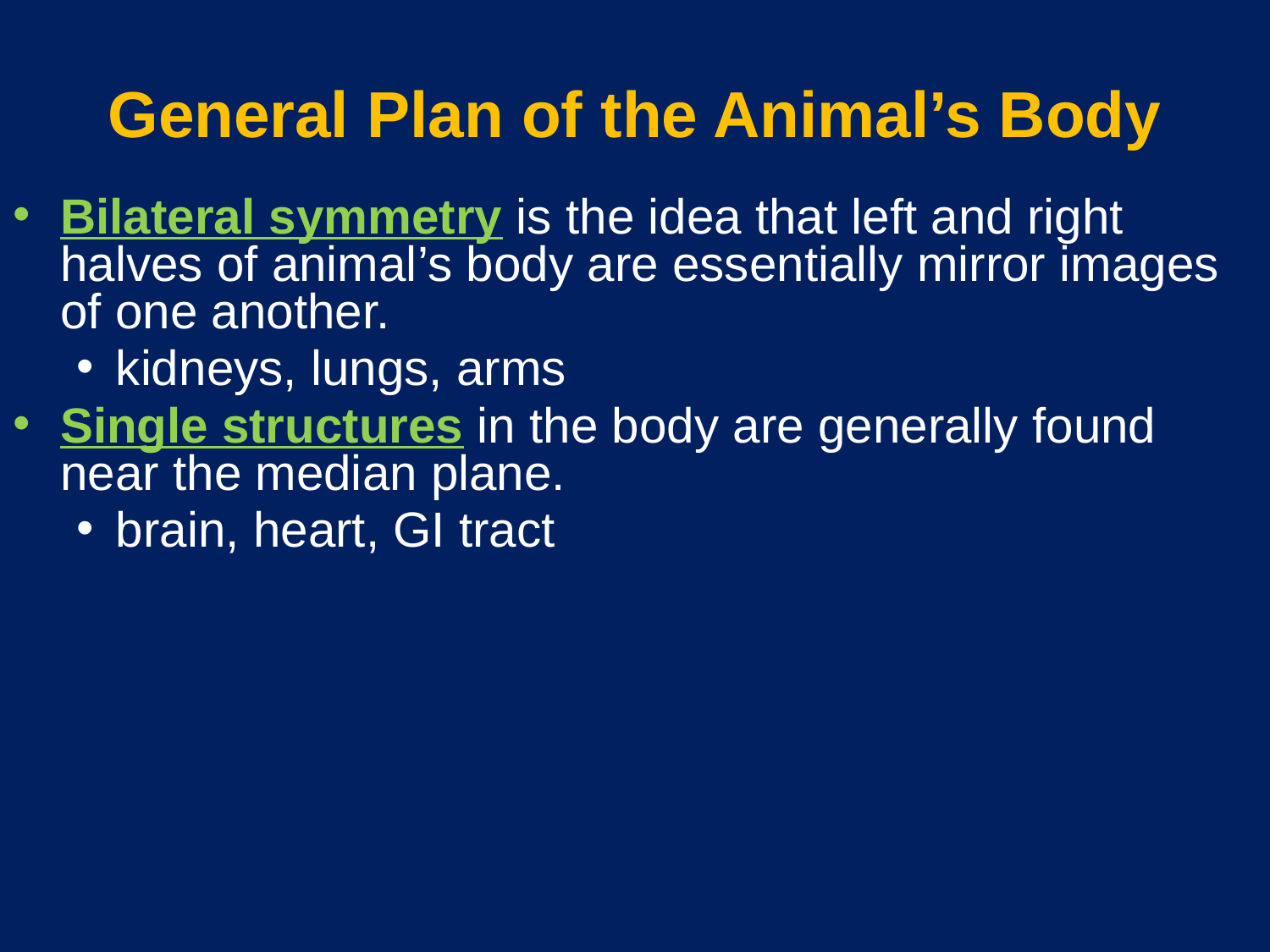

# General Plan of the Animal’s Body
Bilateral symmetry is the idea that left and right halves of animal’s body are essentially mirror images of one another.
kidneys, lungs, arms
Single structures in the body are generally found near the median plane.
brain, heart, GI tract